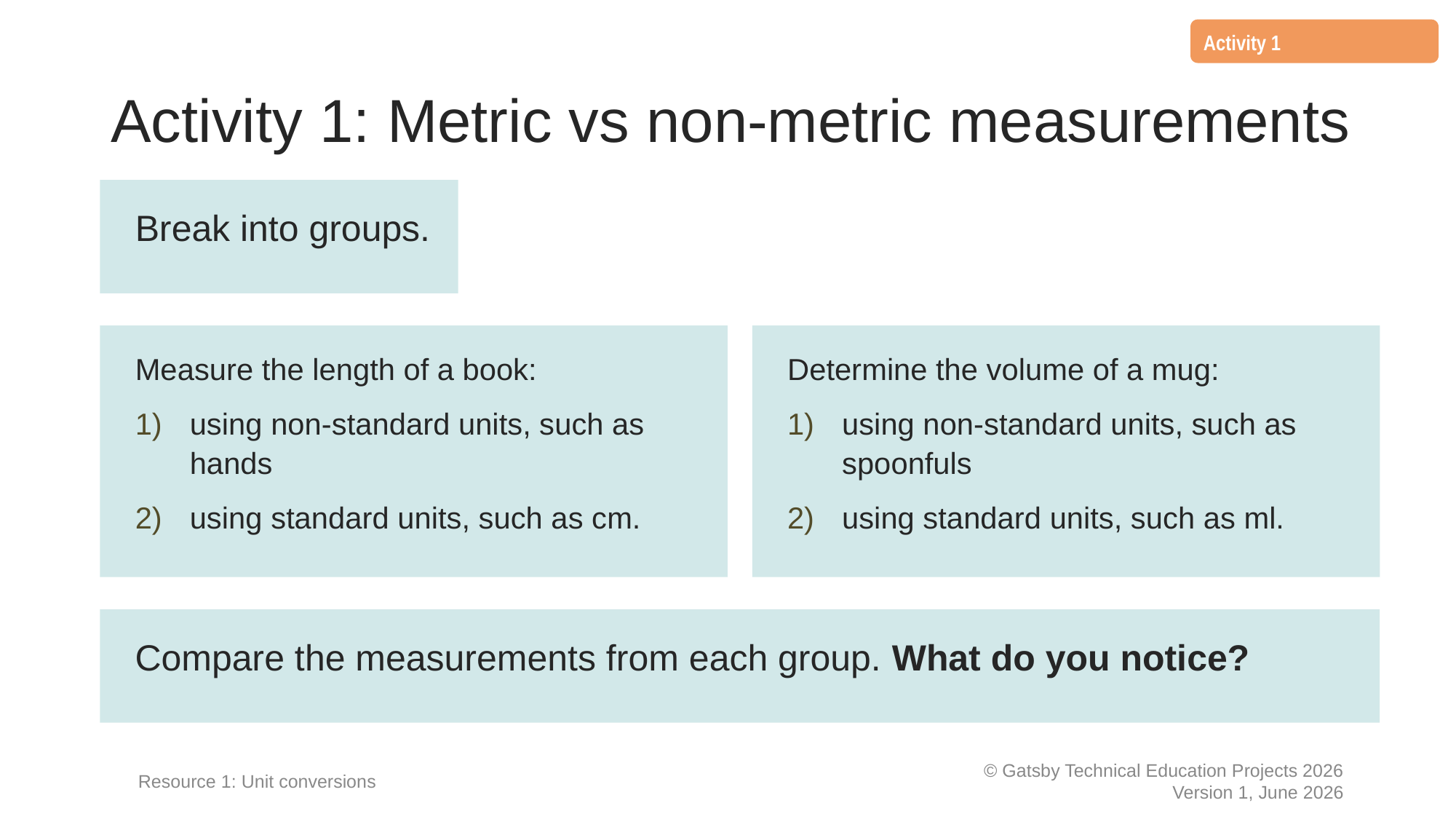

Activity 1
# Activity 1: Metric vs non-metric measurements
Break into groups.
Measure the length of a book:
using non-standard units, such as hands
using standard units, such as cm.
Determine the volume of a mug:
using non-standard units, such as spoonfuls
using standard units, such as ml.
Compare the measurements from each group. What do you notice?

Resource 1: Unit conversions